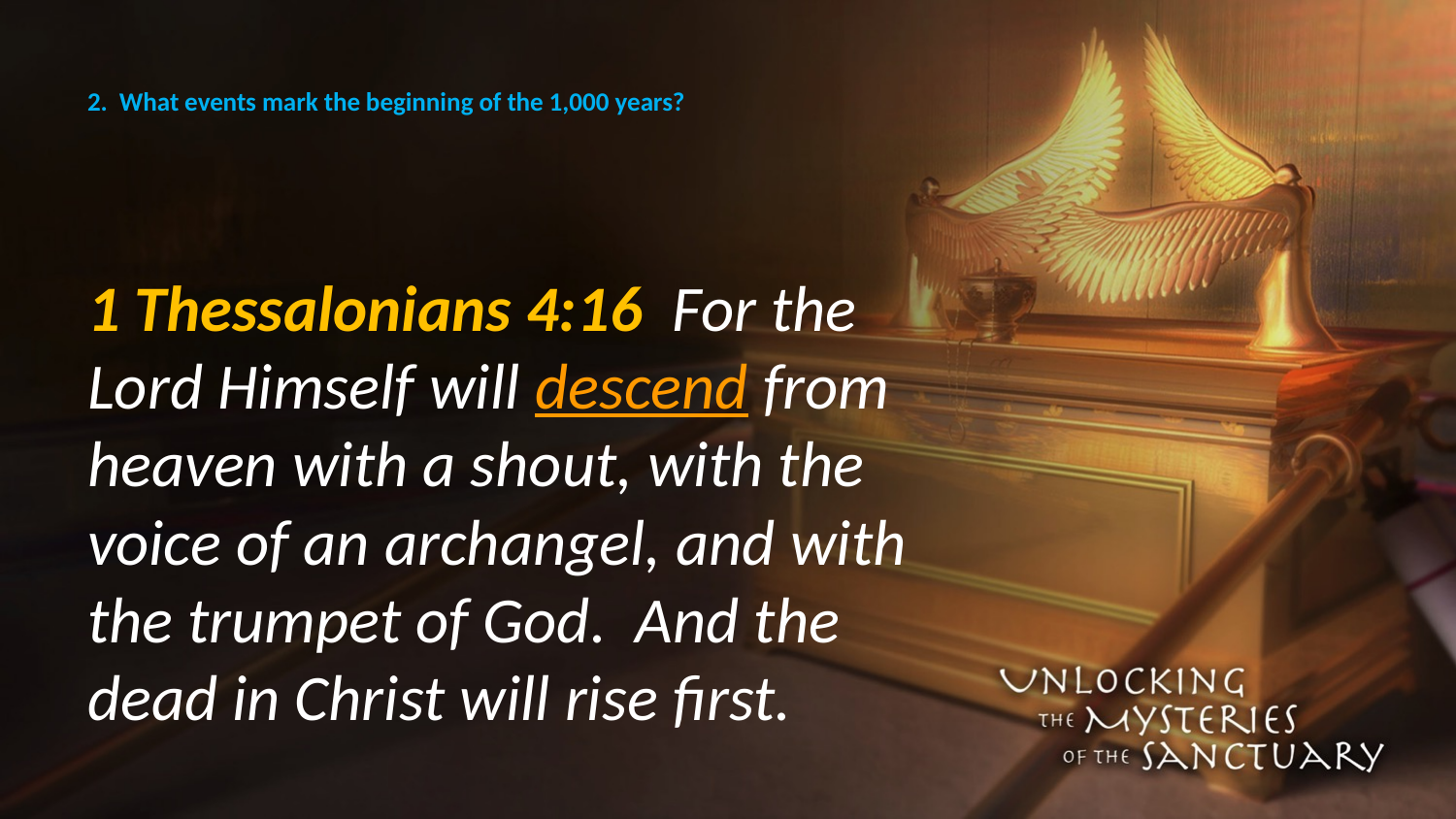

# 2.  What events mark the beginning of the 1,000 years?

1 Thessalonians 4:16  For the Lord Himself will descend from heaven with a shout, with the voice of an archangel, and with the trumpet of God.  And the dead in Christ will rise first.